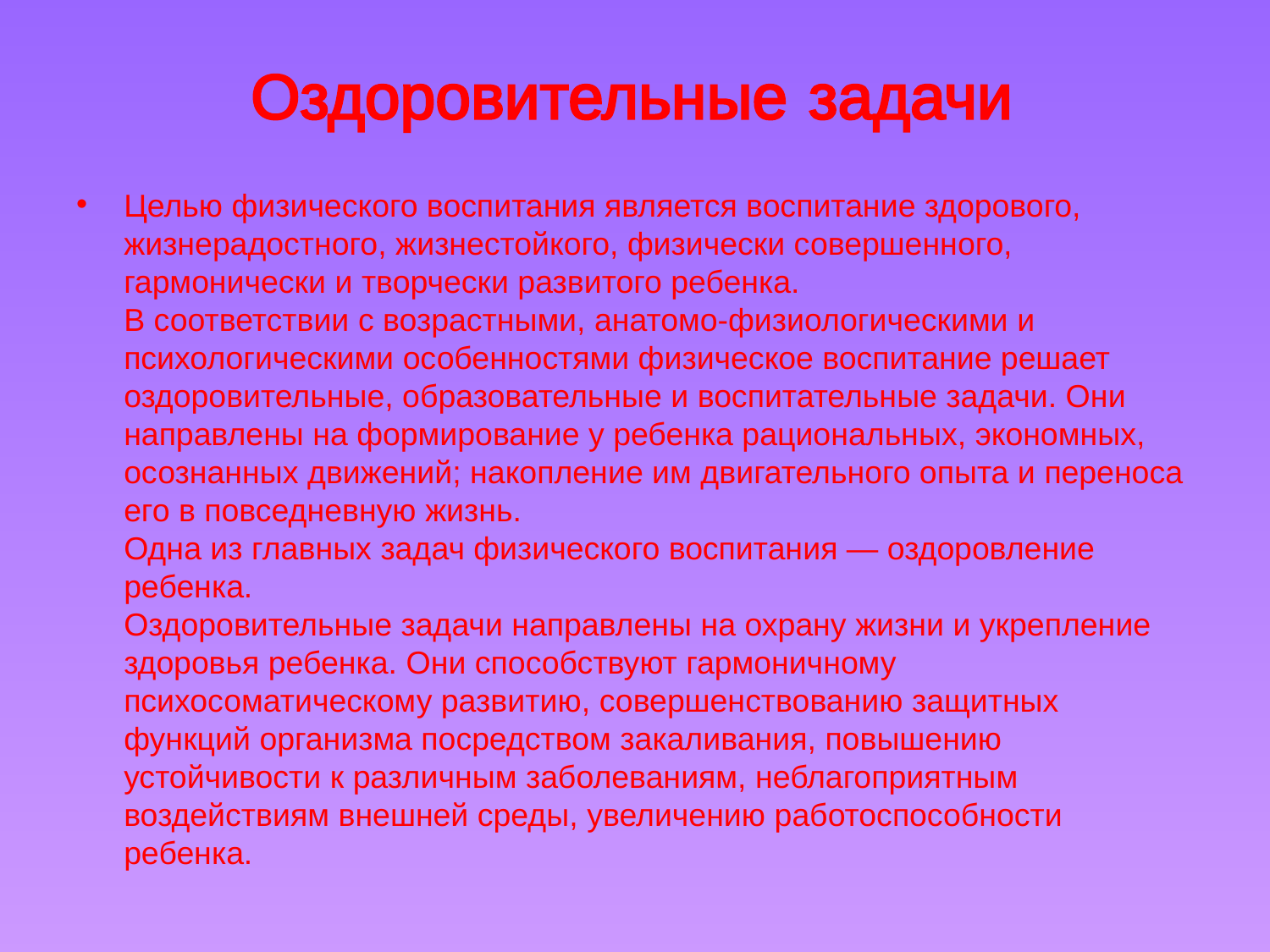

# Оздоровительные задачи
Целью физического воспитания является воспитание здорового, жизнерадостного, жизнестойкого, физически совершенного, гармонически и творчески развитого ребенка.
В соответствии с возрастными, анатомо-физиологическими и психологическими особенностями физическое воспитание решает оздоровительные, образовательные и воспитательные задачи. Они направлены на формирование у ребенка рациональных, экономных, осознанных движений; накопление им двигательного опыта и переноса его в повседневную жизнь.
Одна из главных задач физического воспитания — оздоровление ребенка.
Оздоровительные задачи направлены на охрану жизни и укрепление здоровья ребенка. Они способствуют гармоничному психосоматическому развитию, совершенствованию защитных функций организма посредством закаливания, повышению устойчивости к различным заболеваниям, неблагоприятным воздействиям внешней среды, увеличению работоспособности ребенка.